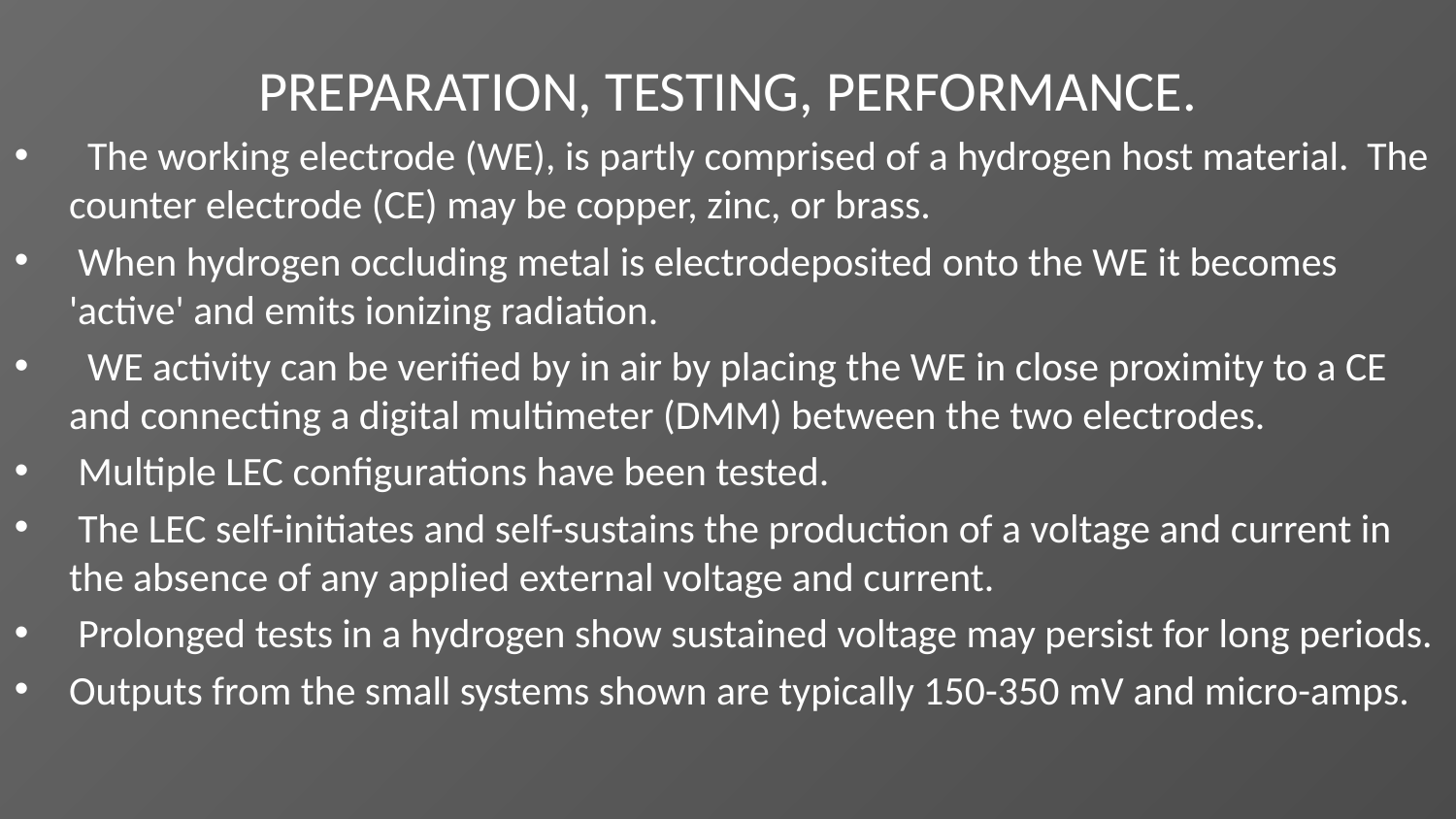

PREPARATION, TESTING, PERFORMANCE.
  The working electrode (WE), is partly comprised of a hydrogen host material.  The counter electrode (CE) may be copper, zinc, or brass.
 When hydrogen occluding metal is electrodeposited onto the WE it becomes 'active' and emits ionizing radiation.
  WE activity can be verified by in air by placing the WE in close proximity to a CE and connecting a digital multimeter (DMM) between the two electrodes.
 Multiple LEC configurations have been tested.
 The LEC self-initiates and self-sustains the production of a voltage and current in the absence of any applied external voltage and current.
 Prolonged tests in a hydrogen show sustained voltage may persist for long periods.
Outputs from the small systems shown are typically 150-350 mV and micro-amps.
5